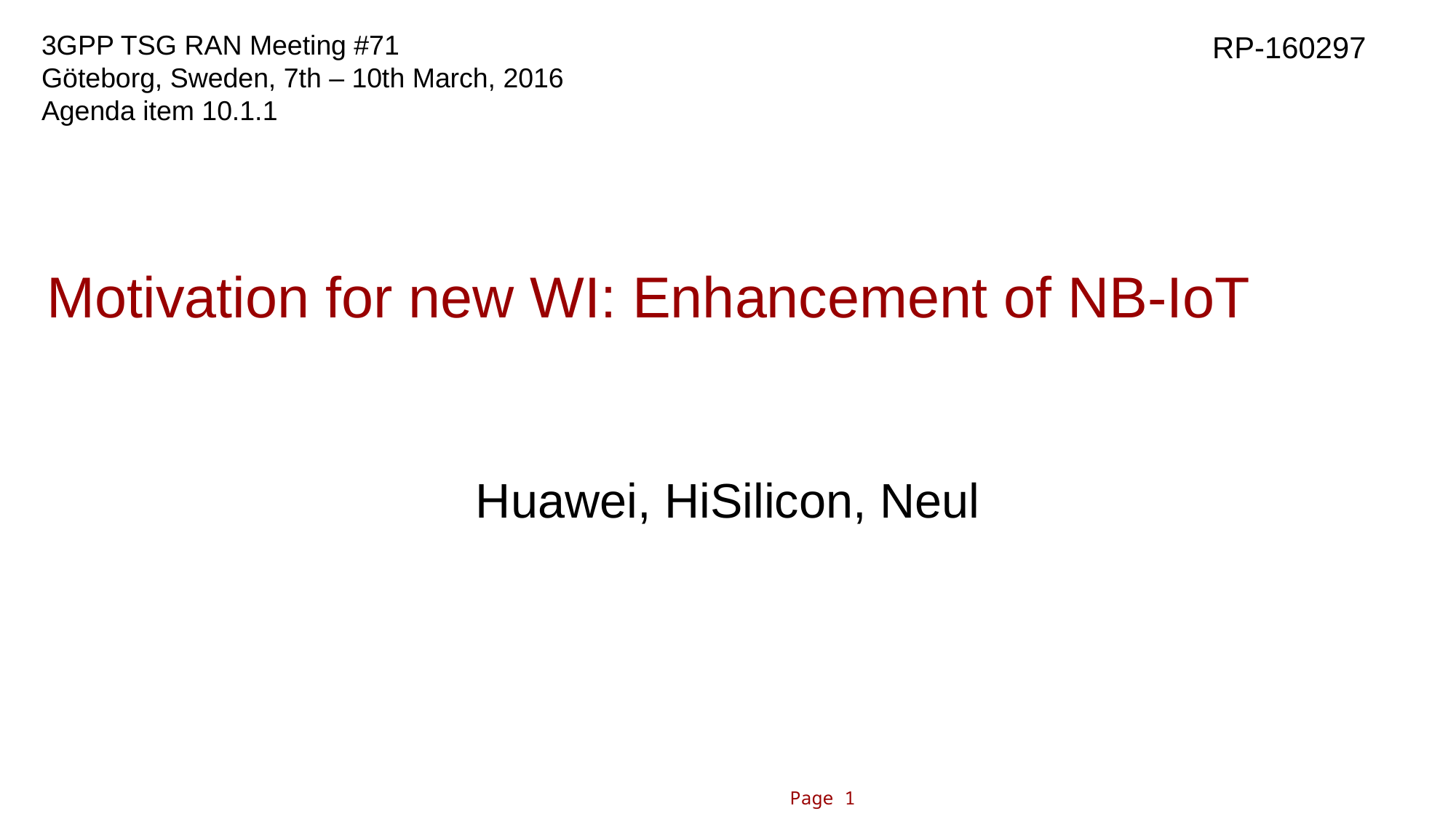

3GPP TSG RAN Meeting #71
Göteborg, Sweden, 7th – 10th March, 2016
Agenda item 10.1.1
RP-160297
# Motivation for new WI: Enhancement of NB-IoT
Huawei, HiSilicon, Neul